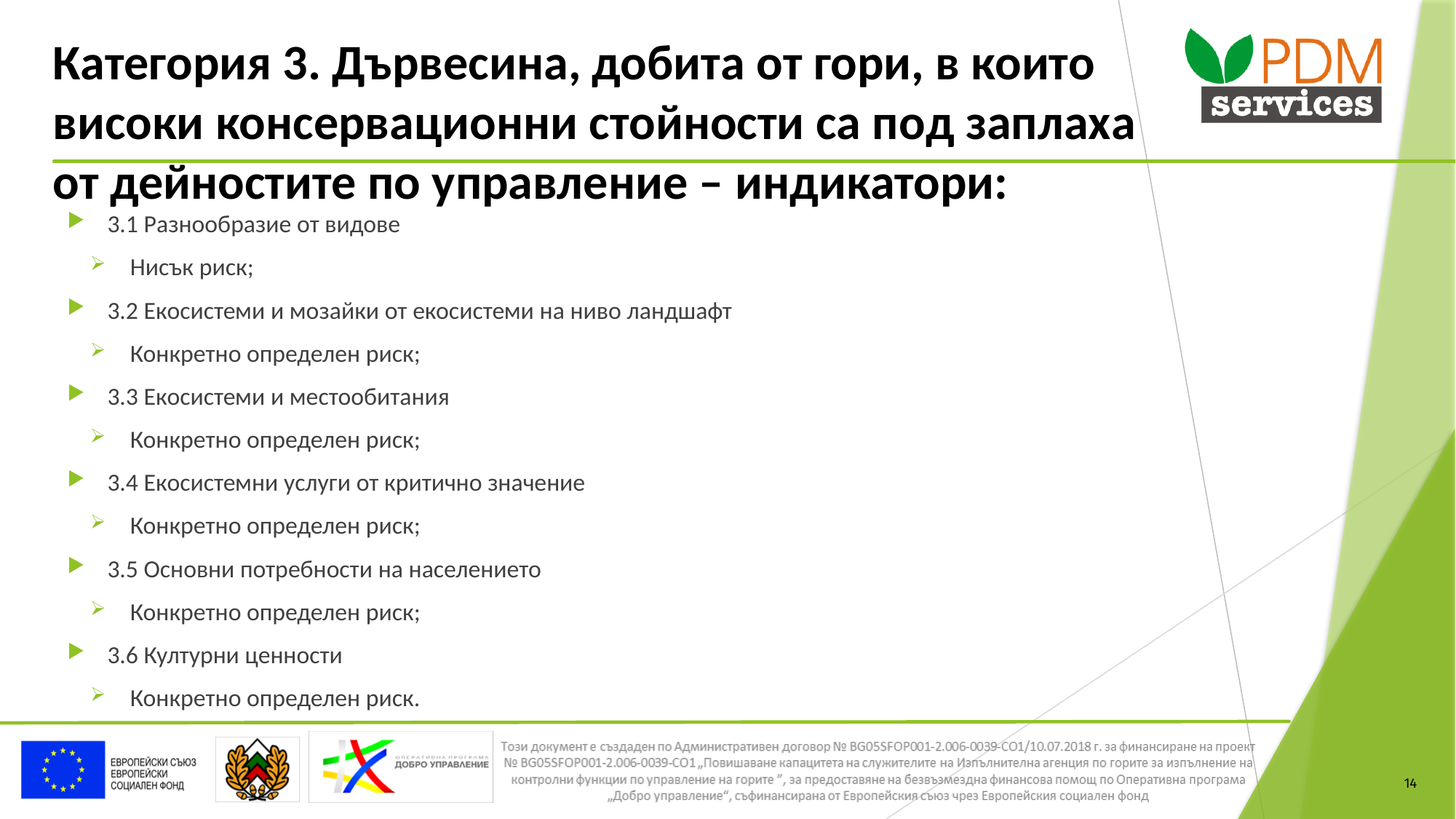

# Категория 3. Дървесина, добита от гори, в които високи консервационни стойности са под заплаха от дейностите по управление – индикатори:
3.1 Разнообразие от видове
Нисък риск;
3.2 Екосистеми и мозайки от екосистеми на ниво ландшафт
Конкретно определен риск;
3.3 Екосистеми и местообитания
Конкретно определен риск;
3.4 Екосистемни услуги от критично значение
Конкретно определен риск;
3.5 Основни потребности на населението
Конкретно определен риск;
3.6 Културни ценности
Конкретно определен риск.
14